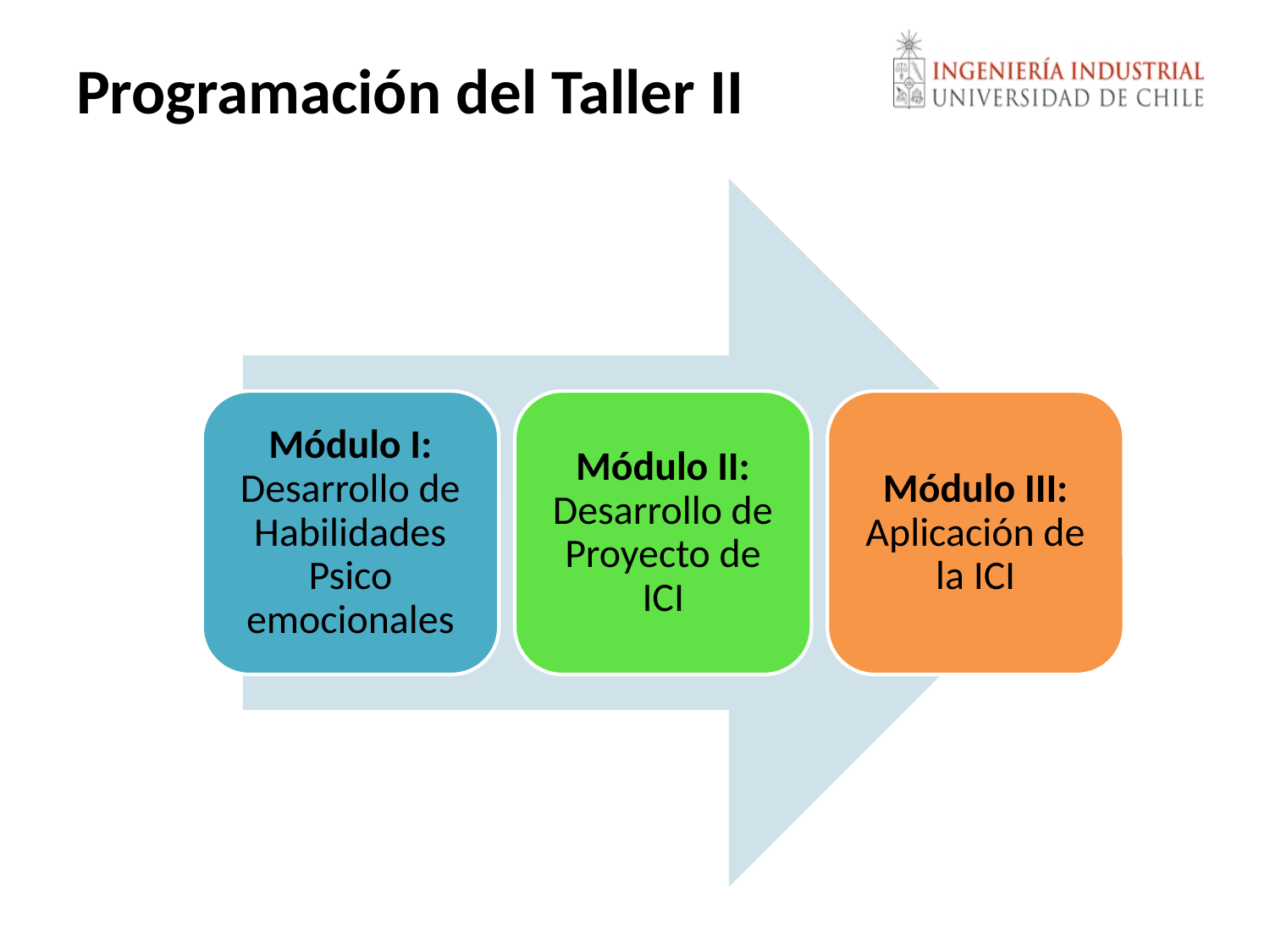

# Programación del Taller II
Módulo I: Desarrollo de Habilidades Psico emocionales
Módulo II: Desarrollo de Proyecto de ICI
Módulo III: Aplicación de la ICI